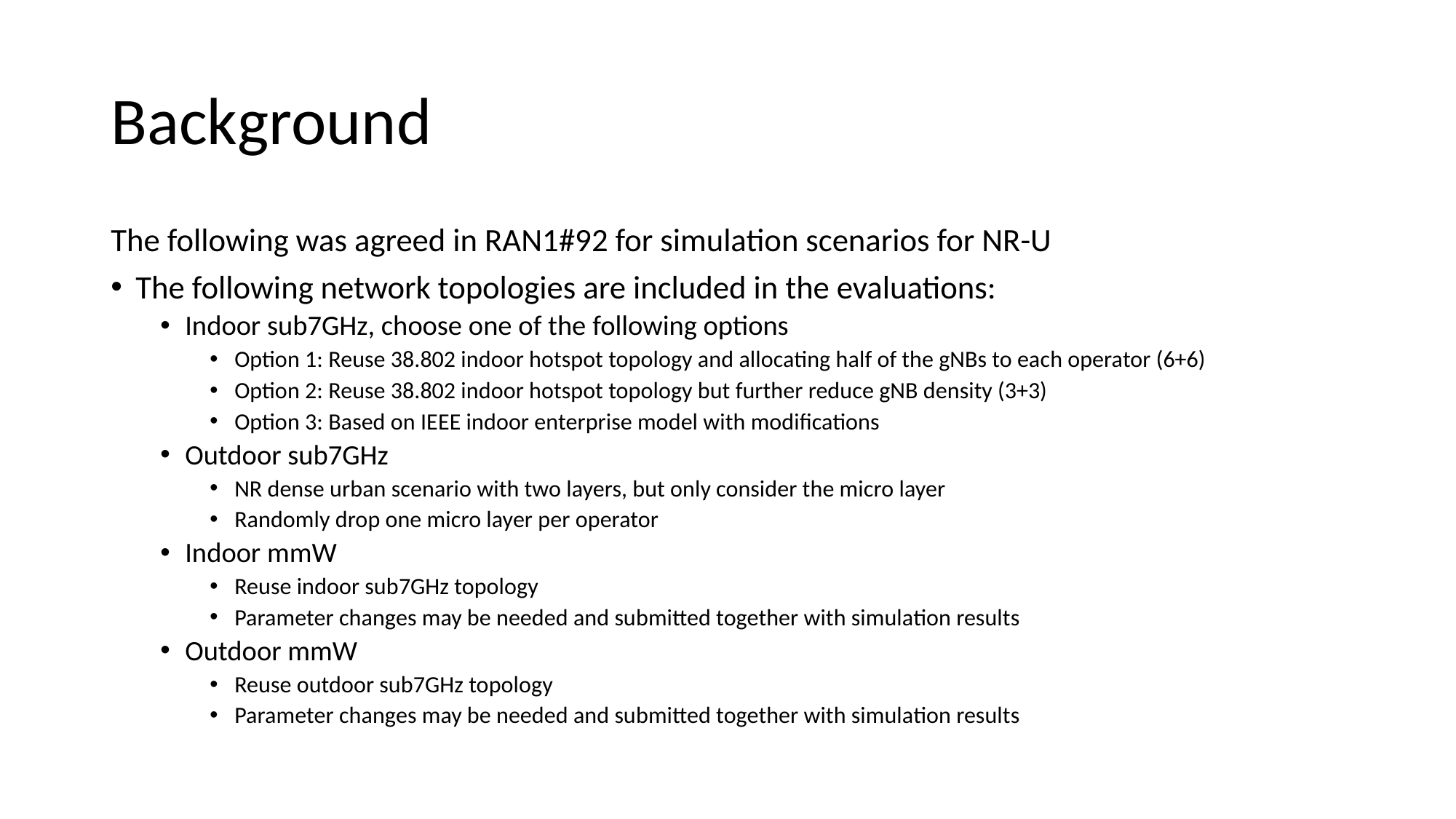

# Background
The following was agreed in RAN1#92 for simulation scenarios for NR-U
The following network topologies are included in the evaluations:
Indoor sub7GHz, choose one of the following options
Option 1: Reuse 38.802 indoor hotspot topology and allocating half of the gNBs to each operator (6+6)
Option 2: Reuse 38.802 indoor hotspot topology but further reduce gNB density (3+3)
Option 3: Based on IEEE indoor enterprise model with modifications
Outdoor sub7GHz
NR dense urban scenario with two layers, but only consider the micro layer
Randomly drop one micro layer per operator
Indoor mmW
Reuse indoor sub7GHz topology
Parameter changes may be needed and submitted together with simulation results
Outdoor mmW
Reuse outdoor sub7GHz topology
Parameter changes may be needed and submitted together with simulation results